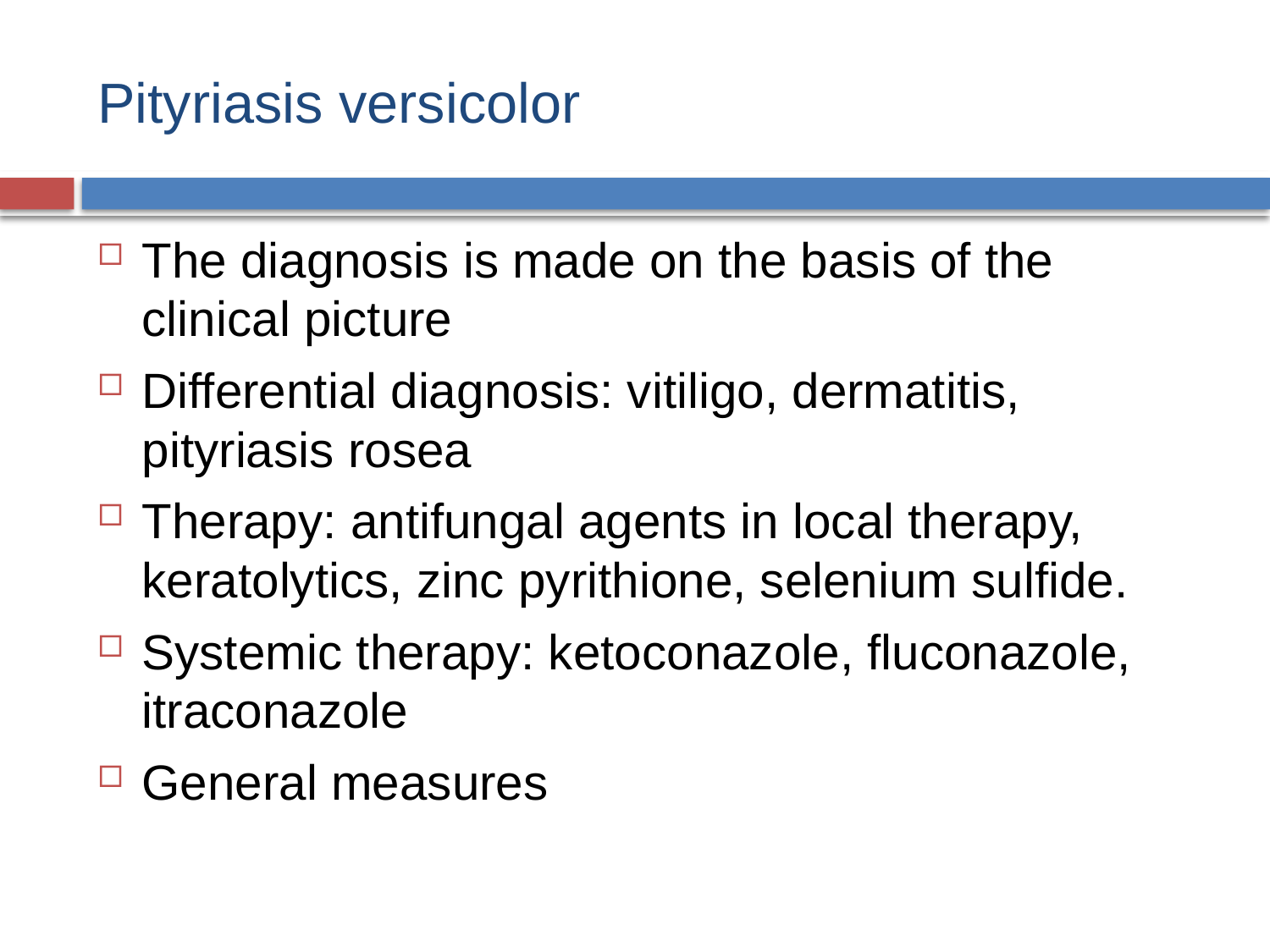

# Pityriasis versicolor
The diagnosis is made on the basis of the clinical picture
Differential diagnosis: vitiligo, dermatitis, pityriasis rosea
Therapy: antifungal agents in local therapy, keratolytics, zinc pyrithione, selenium sulfide.
Systemic therapy: ketoconazole, fluconazole, itraconazole
General measures